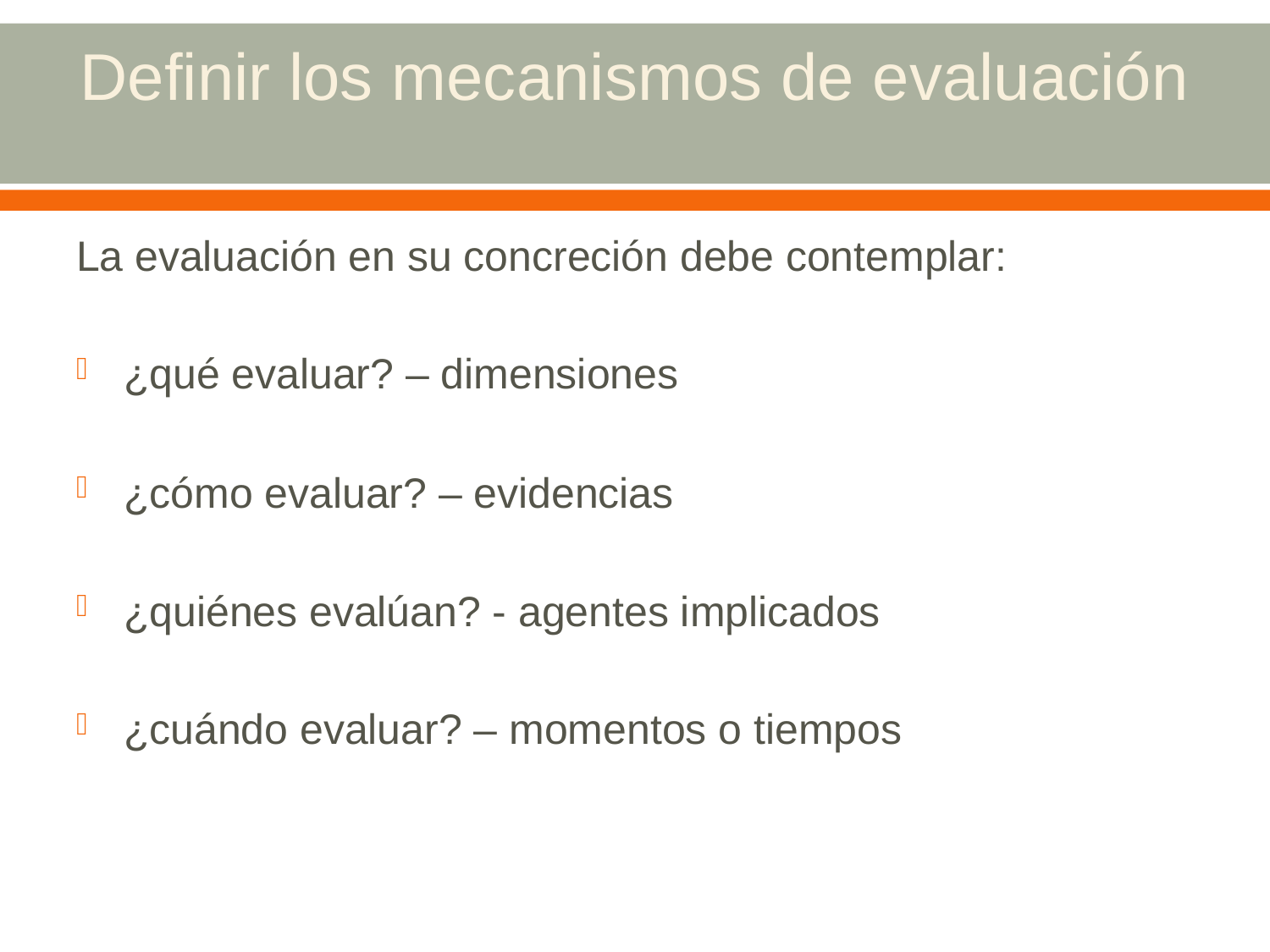

# Definir los mecanismos de evaluación
La evaluación en su concreción debe contemplar:

¿qué evaluar? – dimensiones

¿cómo evaluar? – evidencias

¿quiénes evalúan? - agentes implicados

¿cuándo evaluar? – momentos o tiempos